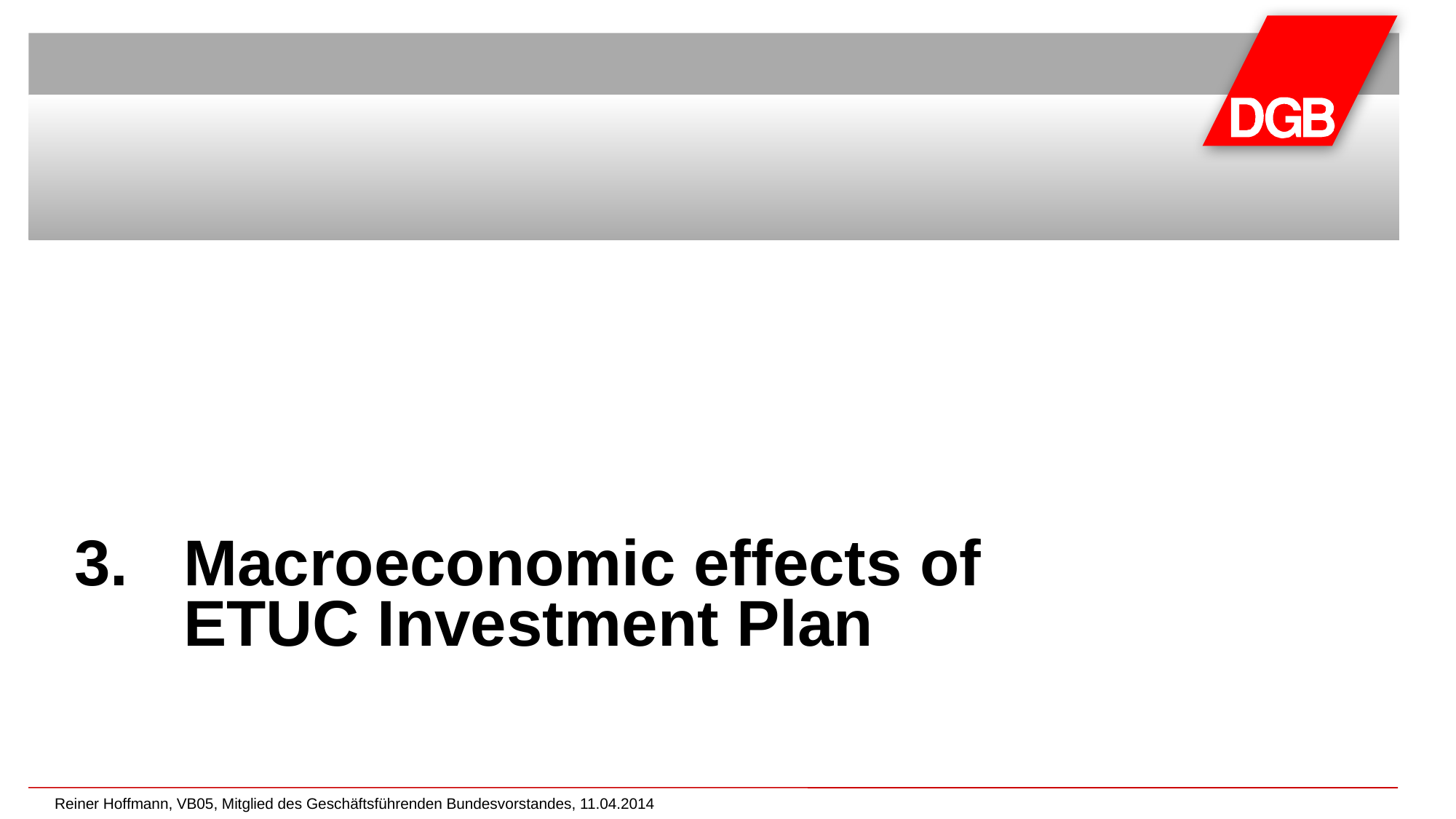

# 3.	Macroeconomic effects of ETUC Investment Plan
Reiner Hoffmann, VB05, Mitglied des Geschäftsführenden Bundesvorstandes, 11.04.2014